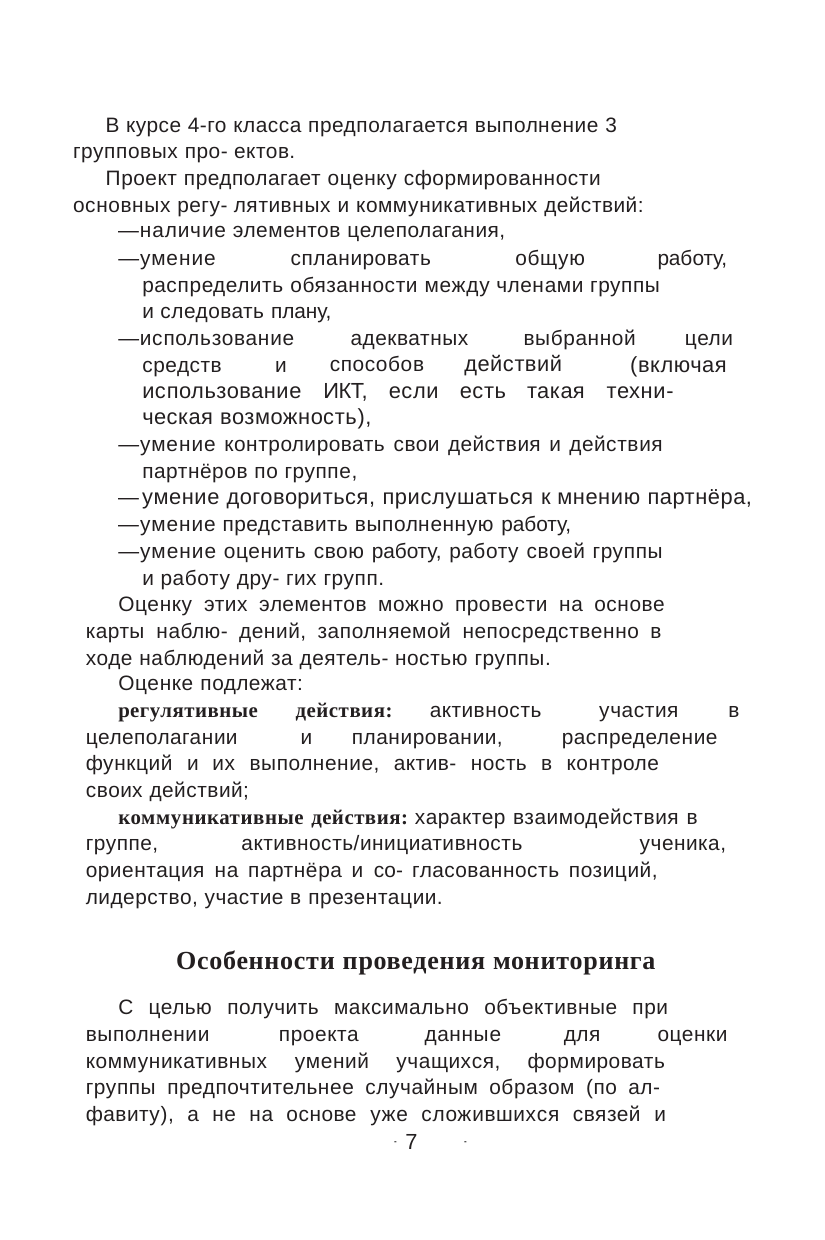

В курсе 4-го класса предполагается выполнение 3
групповых про- ектов.

Сформированность
действий (в баллах)
Проект предполагает оценку сформированности
основных регу- лятивных и коммуникативных действий:
—наличие элементов целеполагания,
Элементы проектной
деятельности
№
—умение
спланировать
общую
работу,
распределить обязанности между членами группы
и следовать плану,
—использование
средств
использование ИКТ, если есть такая техни-
ческая возможность),
—умение контролировать свои действия и действия
адекватных
способов действий
выбранной
цели
Регулятивные действия
(включая
и
Активность участия в целеполагании.
0 – не участвовал в
выборе темы 1 –
участвовал неактивно
2 – участвовал
1
партнёров по группе,
активно 3 – был
лидером
—умение договориться, прислушаться к мнению партнёра,
—умение представить выполненную работу,
—умение оценить свою работу, работу своей группы
и работу дру- гих групп.
Активность участия в планировании.
0 – не участвовал в
2 планировании 1 –
участвовал неактивно
2 – участвовал
Оценку этих элементов можно провести на основе
карты наблю- дений, заполняемой непосредственно в
ходе наблюдений за деятель- ностью группы.
Оценке подлежат:
активно 3 – был
лидером
Распределение и выполнение функций.
0– в работе над проектом не
участвовал
активность
планировании,
участия
распределение
в
регулятивные
действия:
целеполагании
и
функций и их выполнение, актив- ность в контроле
своих действий;
1– распределения функций не
было, де- лал, что считал
нужным ИЛИ распре- деление
функций было, но выполнял
3
коммуникативные действия: характер взаимодействия в
группе,
активность/инициативность
ученика,
иное
работу
задание
дру-
(дублировал
ориентация на партнёра и со- гласованность позиций,
лидерство, участие в презентации.
гих,
делал
непредусмотренное
работ)
планом
2–
распределение
было, делал свою часть
работы
функций
Особенности проведения мониторинга
С целью получить максимально объективные при
выполнении
проекта
данные
для
оценки
коммуникативных умений учащихся, формировать
группы предпочтительнее случайным образом (по ал-
фавиту), а не на основе уже сложившихся связей и
7
7